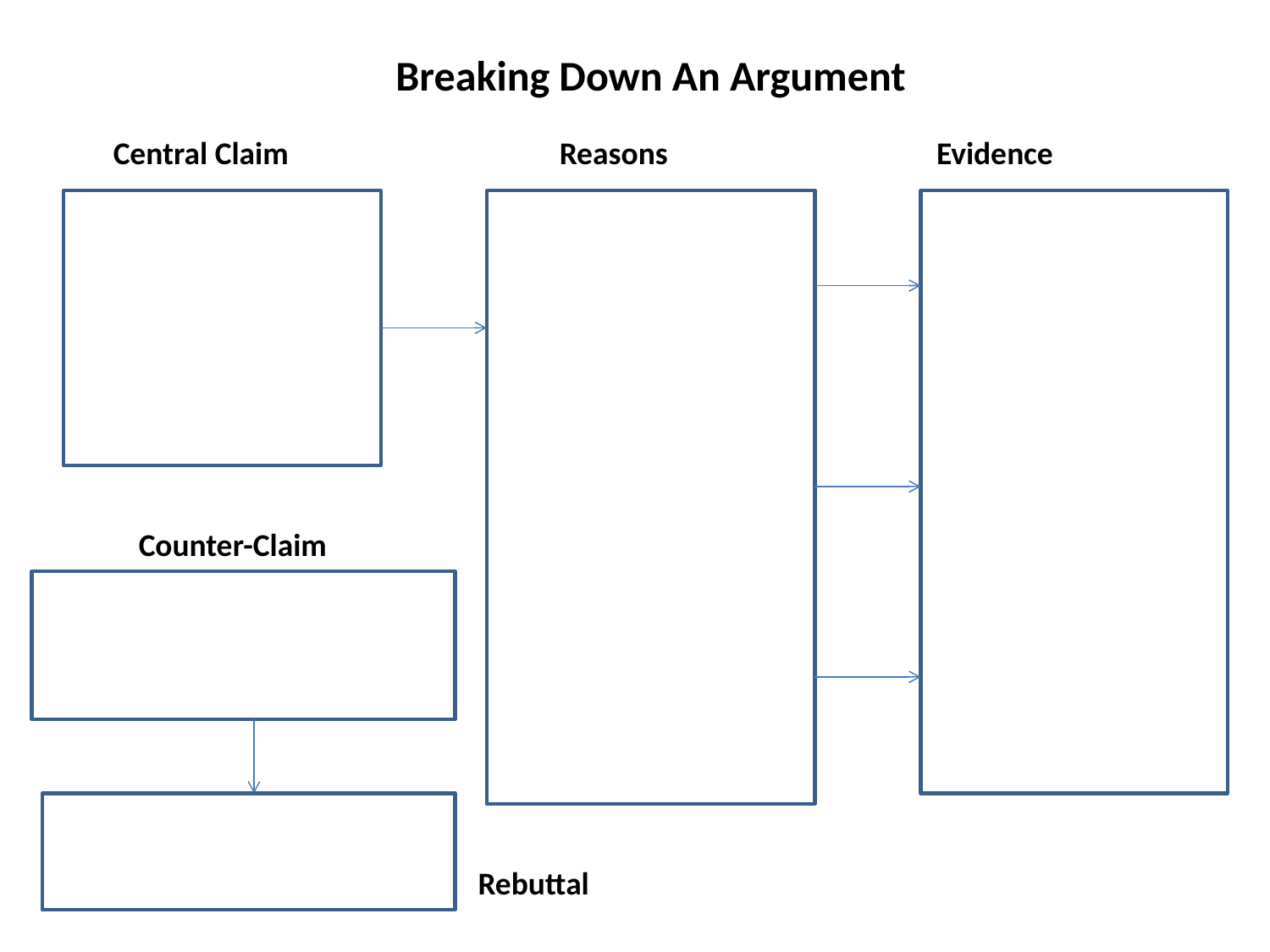

# Breaking Down An Argument
Central Claim
Reasons
Evidence

Counter-Claim

Rebuttal